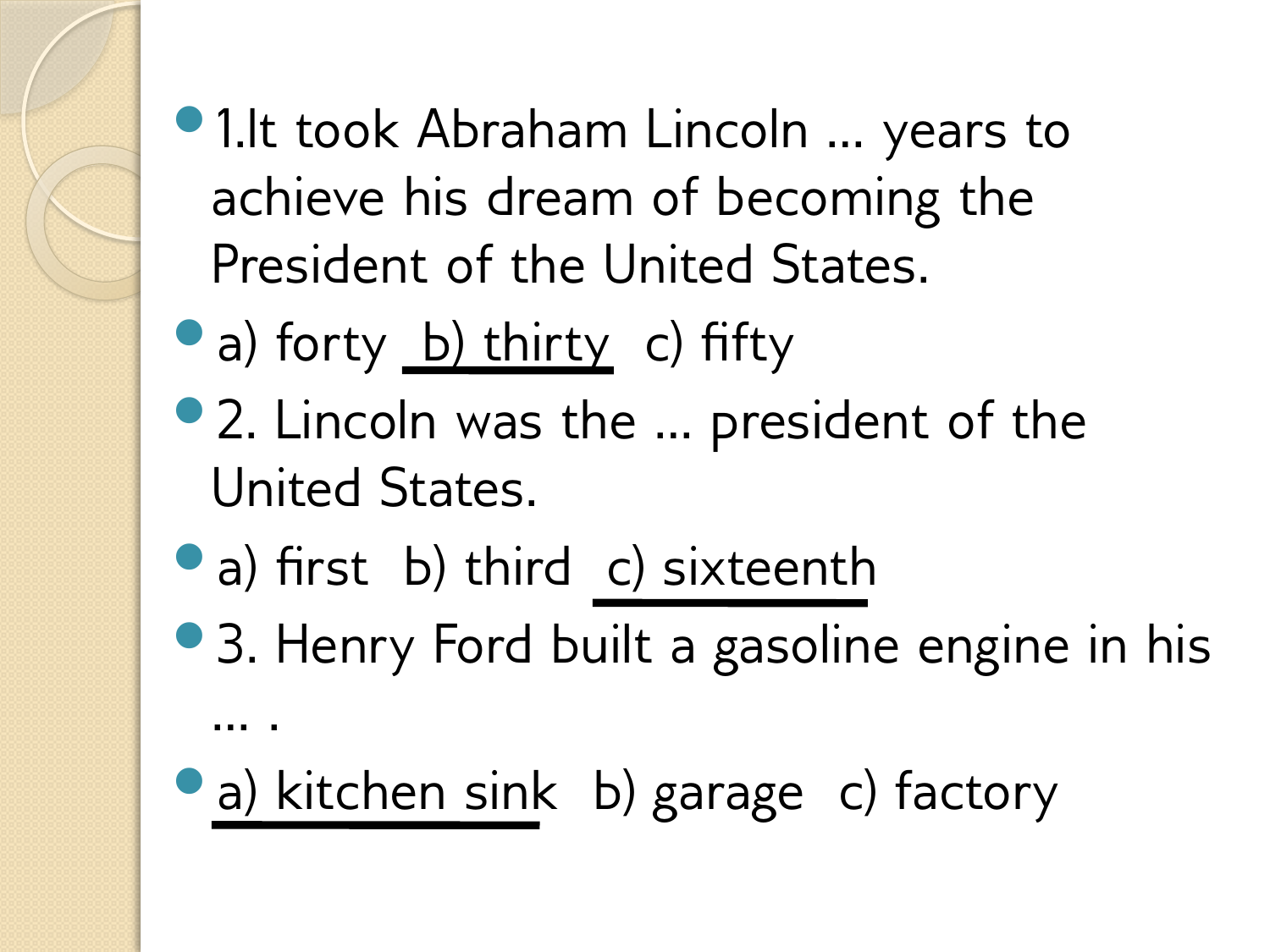

1.It took Abraham Lincoln … years to achieve his dream of becoming the President of the United States.
a) forty  b) thirty  c) fifty
2. Lincoln was the … president of the United States.
a) first  b) third  c) sixteenth
3. Henry Ford built a gasoline engine in his … .
a) kitchen sink  b) garage  c) factory